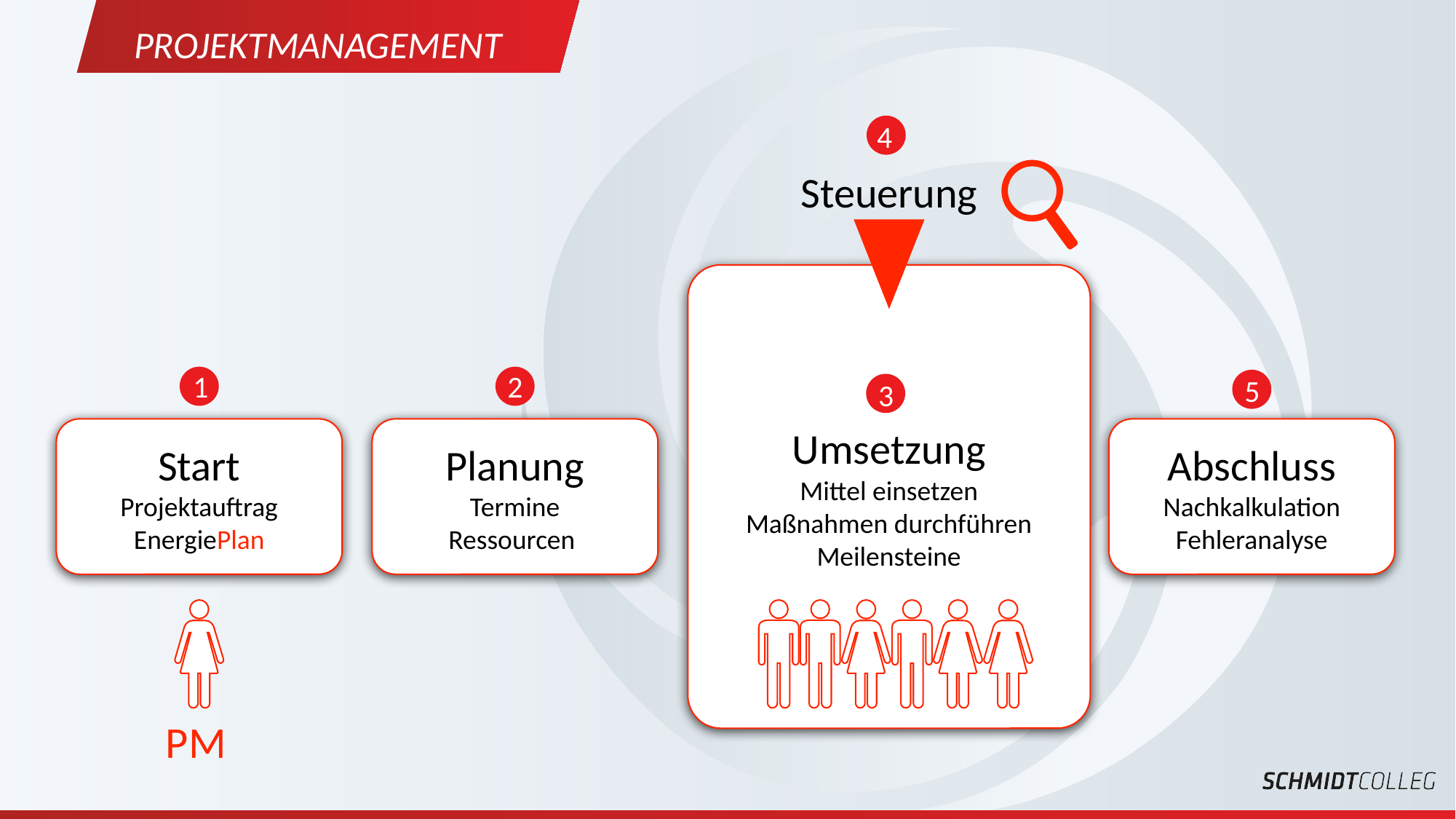

Projektmanagement
4

Steuerung

Umsetzung
Mittel einsetzen
Maßnahmen durchführen
Meilensteine
1
2

5

3

Start
Projektauftrag
EnergiePlan
Planung
Termine
Ressourcen
Abschluss
Nachkalkulation
Fehleranalyse

PM